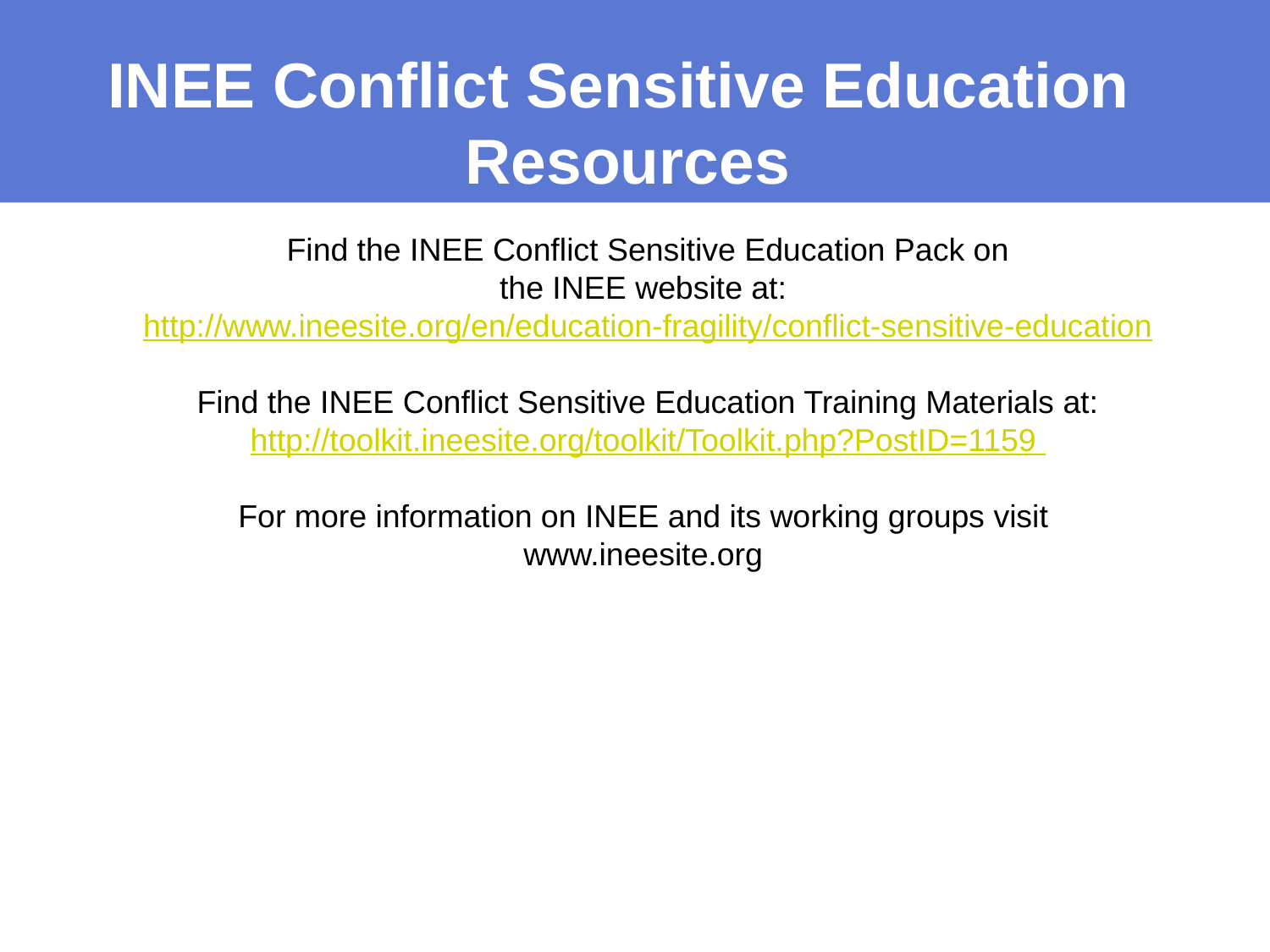

INEE Conflict Sensitive Education
Resources
Find the INEE Conflict Sensitive Education Pack on
the INEE website at:
http://www.ineesite.org/en/education-fragility/conflict-sensitive-education

Find the INEE Conflict Sensitive Education Training Materials at:
http://toolkit.ineesite.org/toolkit/Toolkit.php?PostID=1159

For more information on INEE and its working groups visit
www.ineesite.org